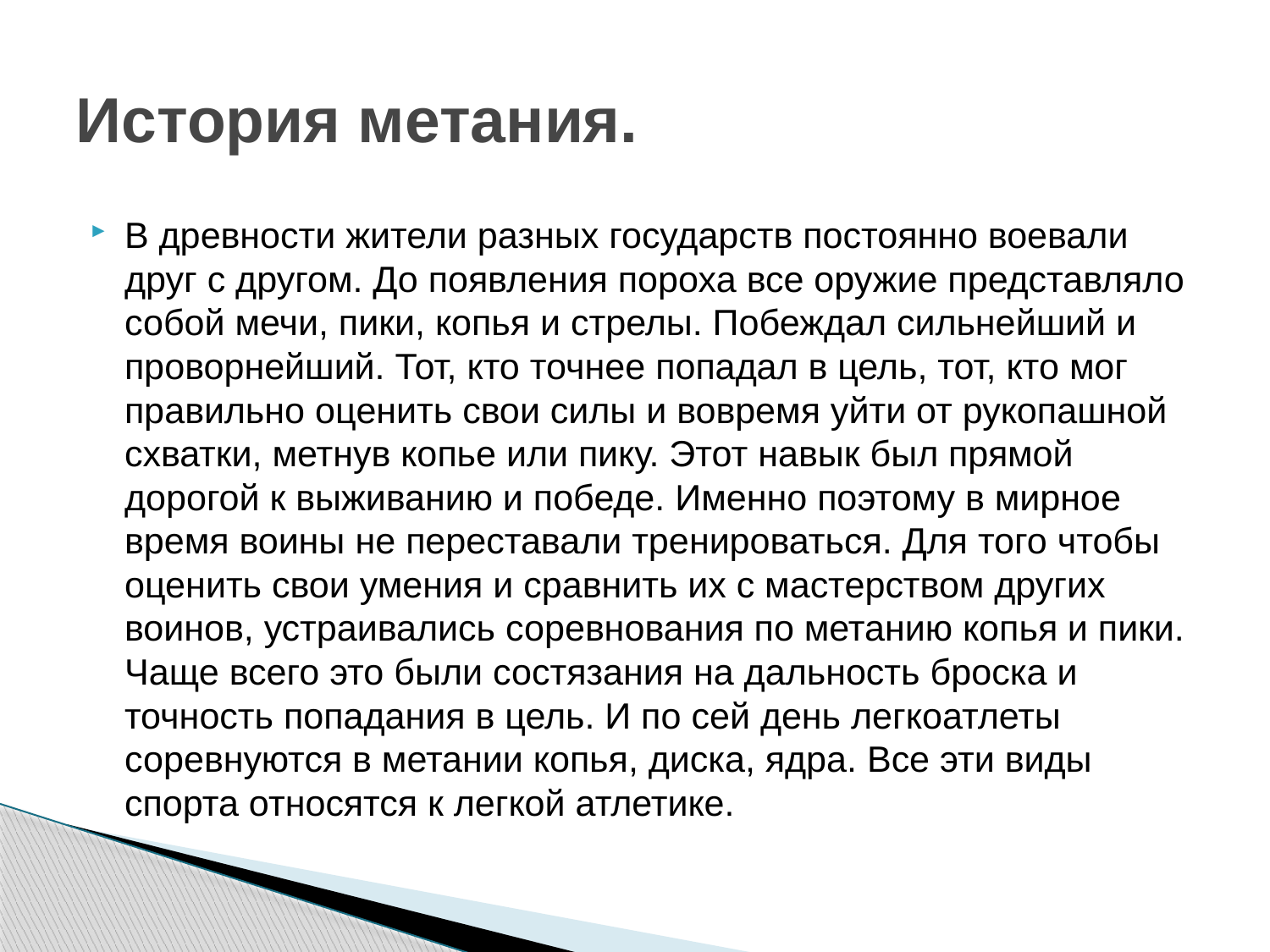

# История метания.
В древности жители разных государств постоянно воевали друг с другом. До появления пороха все оружие представляло собой мечи, пики, копья и стрелы. Побеждал сильнейший и проворнейший. Тот, кто точнее попадал в цель, тот, кто мог правильно оценить свои силы и вовремя уйти от рукопашной схватки, метнув копье или пику. Этот навык был прямой дорогой к выживанию и победе. Именно поэтому в мирное время воины не переставали тренироваться. Для того чтобы оценить свои умения и сравнить их с мастерством других воинов, устраивались соревнования по метанию копья и пики. Чаще всего это были состязания на дальность броска и точность попадания в цель. И по сей день легкоатлеты соревнуются в метании копья, диска, ядра. Все эти виды спорта относятся к легкой атлетике.